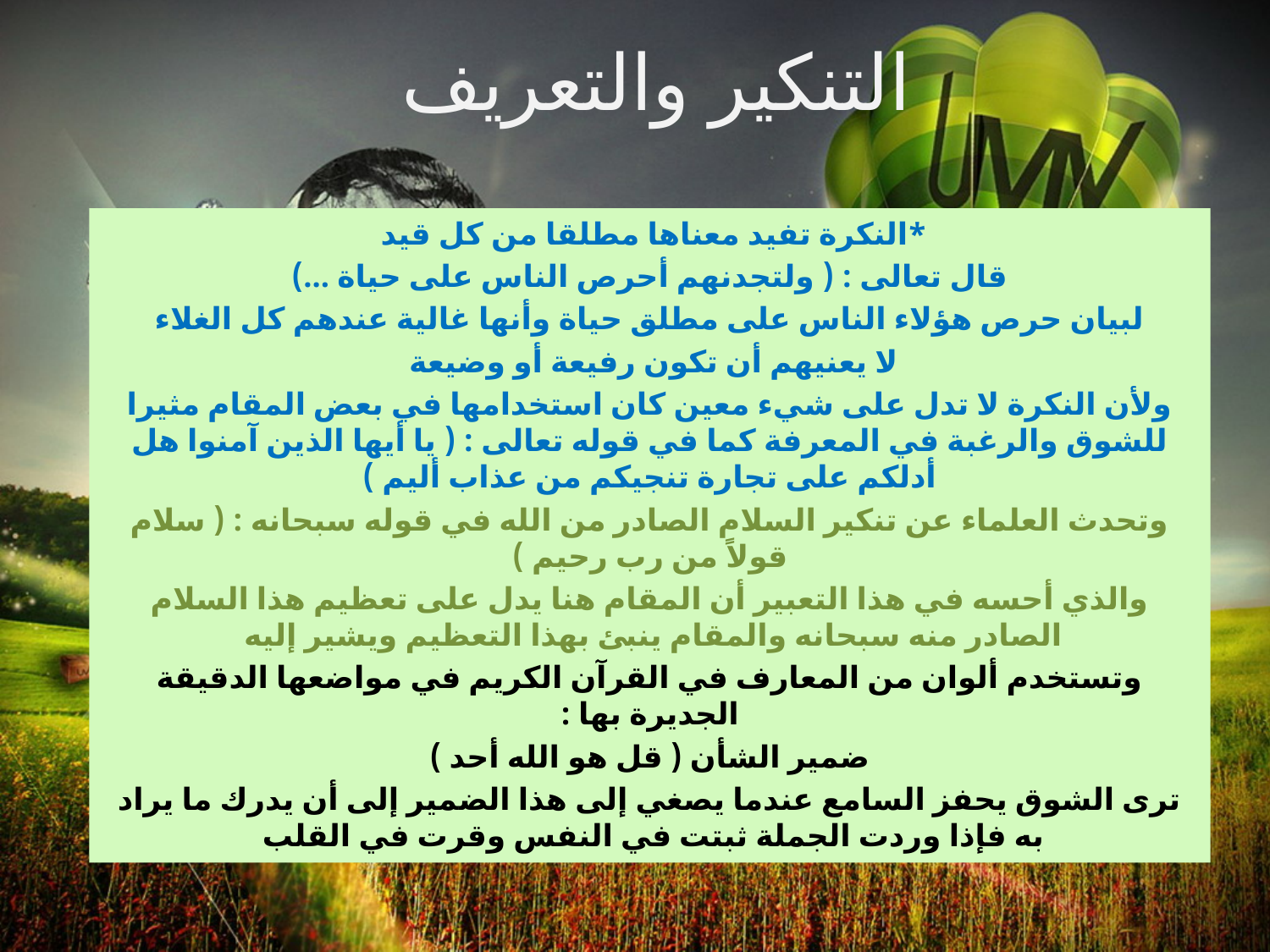

# التنكير والتعريف
*النكرة تفيد معناها مطلقا من كل قيد
قال تعالى : ( ولتجدنهم أحرص الناس على حياة ...)
لبيان حرص هؤلاء الناس على مطلق حياة وأنها غالية عندهم كل الغلاء
لا يعنيهم أن تكون رفيعة أو وضيعة
ولأن النكرة لا تدل على شيء معين كان استخدامها في بعض المقام مثيرا للشوق والرغبة في المعرفة كما في قوله تعالى : ( يا أيها الذين آمنوا هل أدلكم على تجارة تنجيكم من عذاب أليم )
وتحدث العلماء عن تنكير السلام الصادر من الله في قوله سبحانه : ( سلام قولاً من رب رحيم )
والذي أحسه في هذا التعبير أن المقام هنا يدل على تعظيم هذا السلام الصادر منه سبحانه والمقام ينبئ بهذا التعظيم ويشير إليه
وتستخدم ألوان من المعارف في القرآن الكريم في مواضعها الدقيقة الجديرة بها :
ضمير الشأن ( قل هو الله أحد )
ترى الشوق يحفز السامع عندما يصغي إلى هذا الضمير إلى أن يدرك ما يراد به فإذا وردت الجملة ثبتت في النفس وقرت في القلب